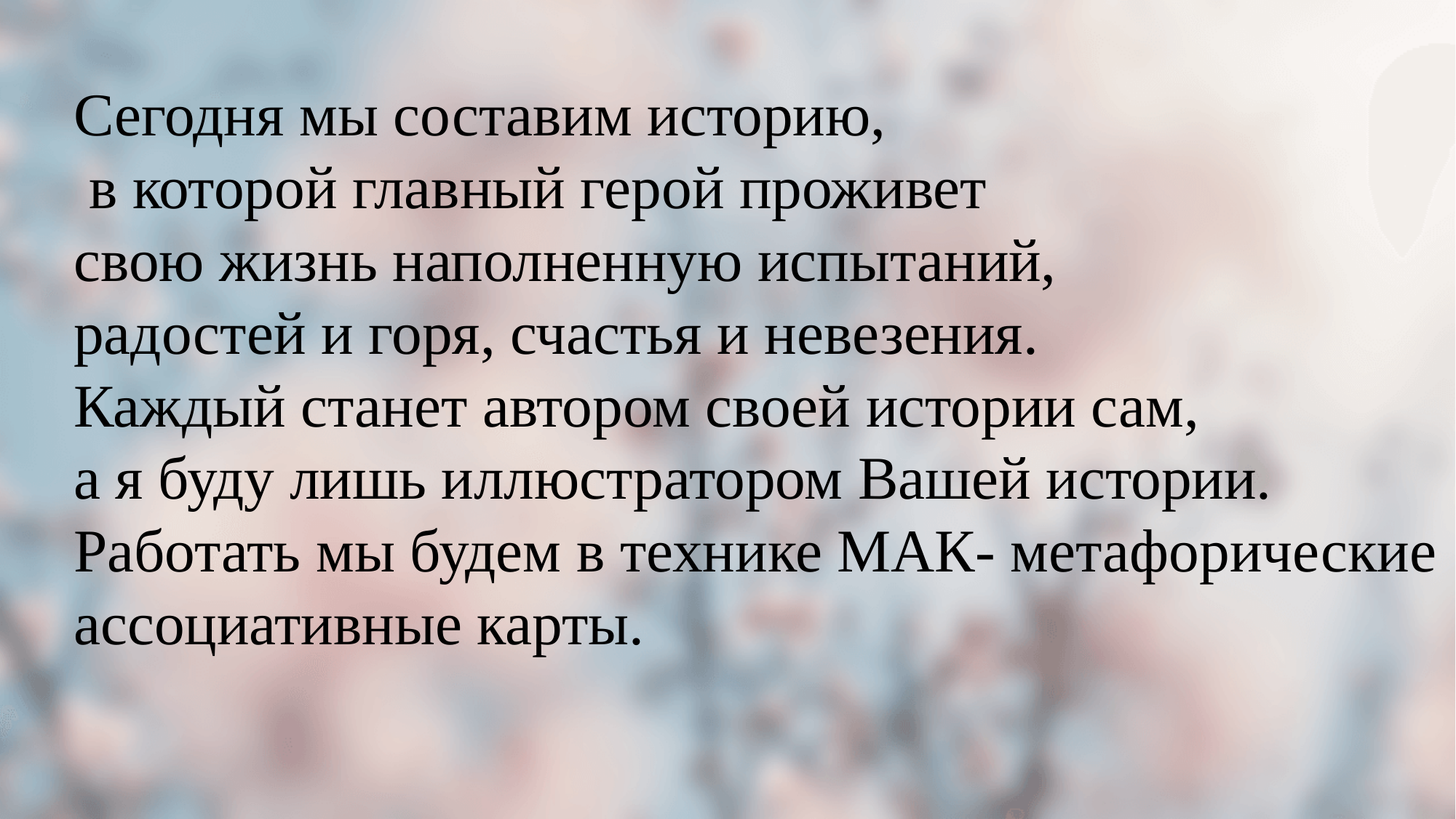

Сегодня мы составим историю,
 в которой главный герой проживет
свою жизнь наполненную испытаний,
радостей и горя, счастья и невезения.
Каждый станет автором своей истории сам,
а я буду лишь иллюстратором Вашей истории.
Работать мы будем в технике МАК- метафорические ассоциативные карты.